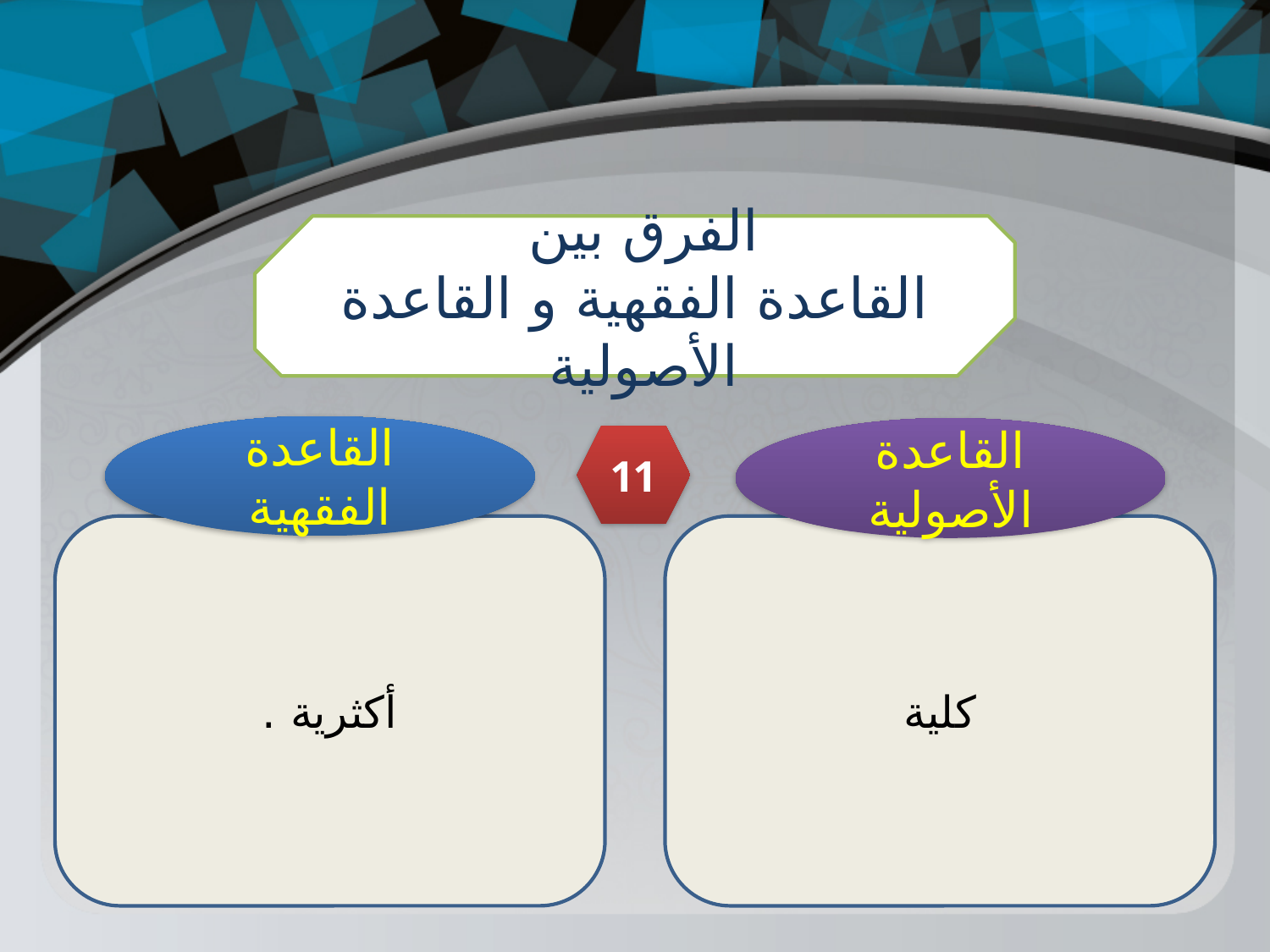

الفرق بين
القاعدة الفقهية و القاعدة الأصولية
القاعدة الفقهية
القاعدة الأصولية
11
أكثرية .
كلية